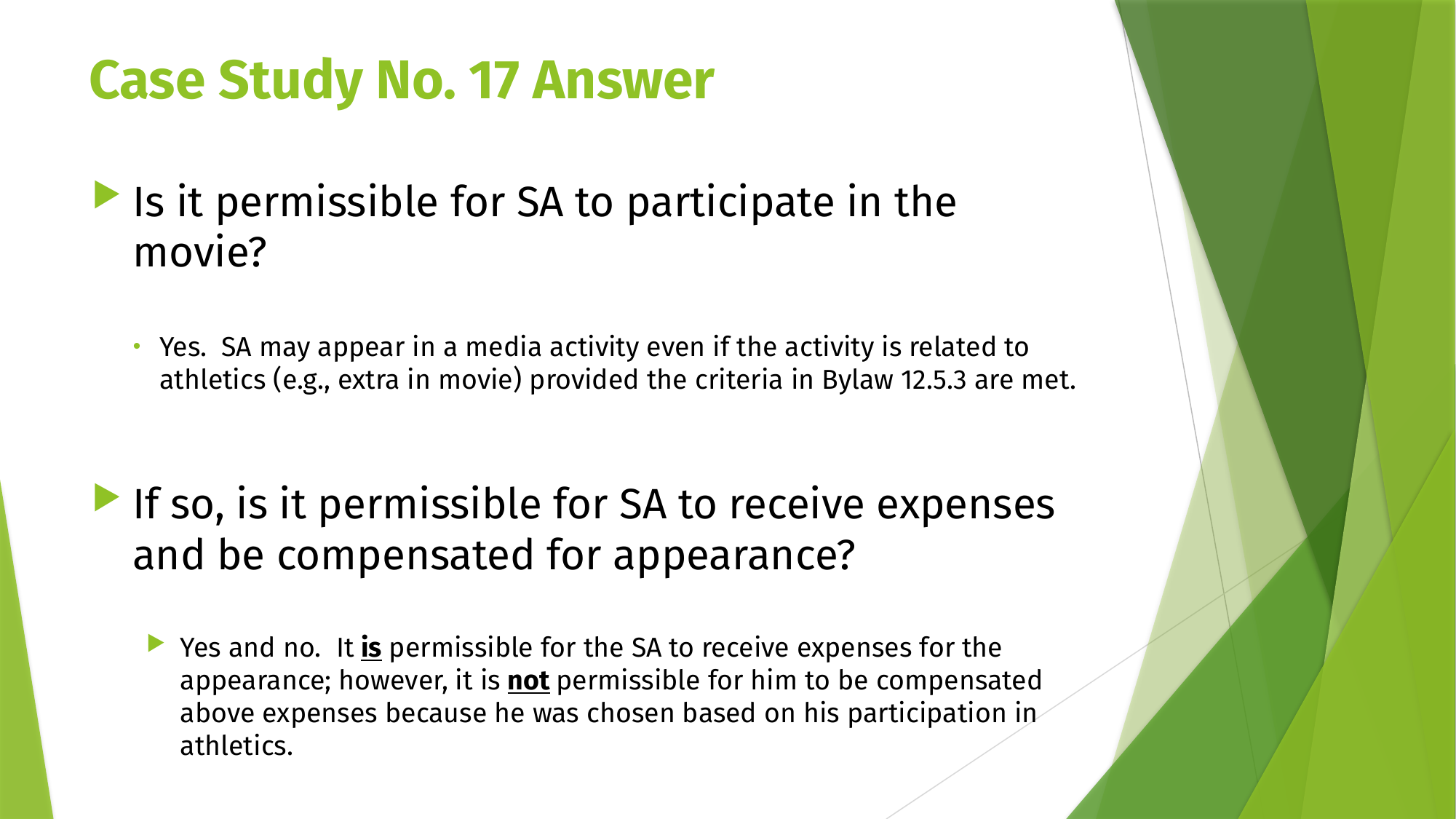

# Case Study No. 17 Answer
Is it permissible for SA to participate in the movie?

Yes.  SA may appear in a media activity even if the activity is related to athletics (e.g., extra in movie) provided the criteria in Bylaw 12.5.3 are met.

If so, is it permissible for SA to receive expenses and be compensated for appearance?

Yes and no.  It is permissible for the SA to receive expenses for the appearance; however, it is not permissible for him to be compensated above expenses because he was chosen based on his participation in athletics.